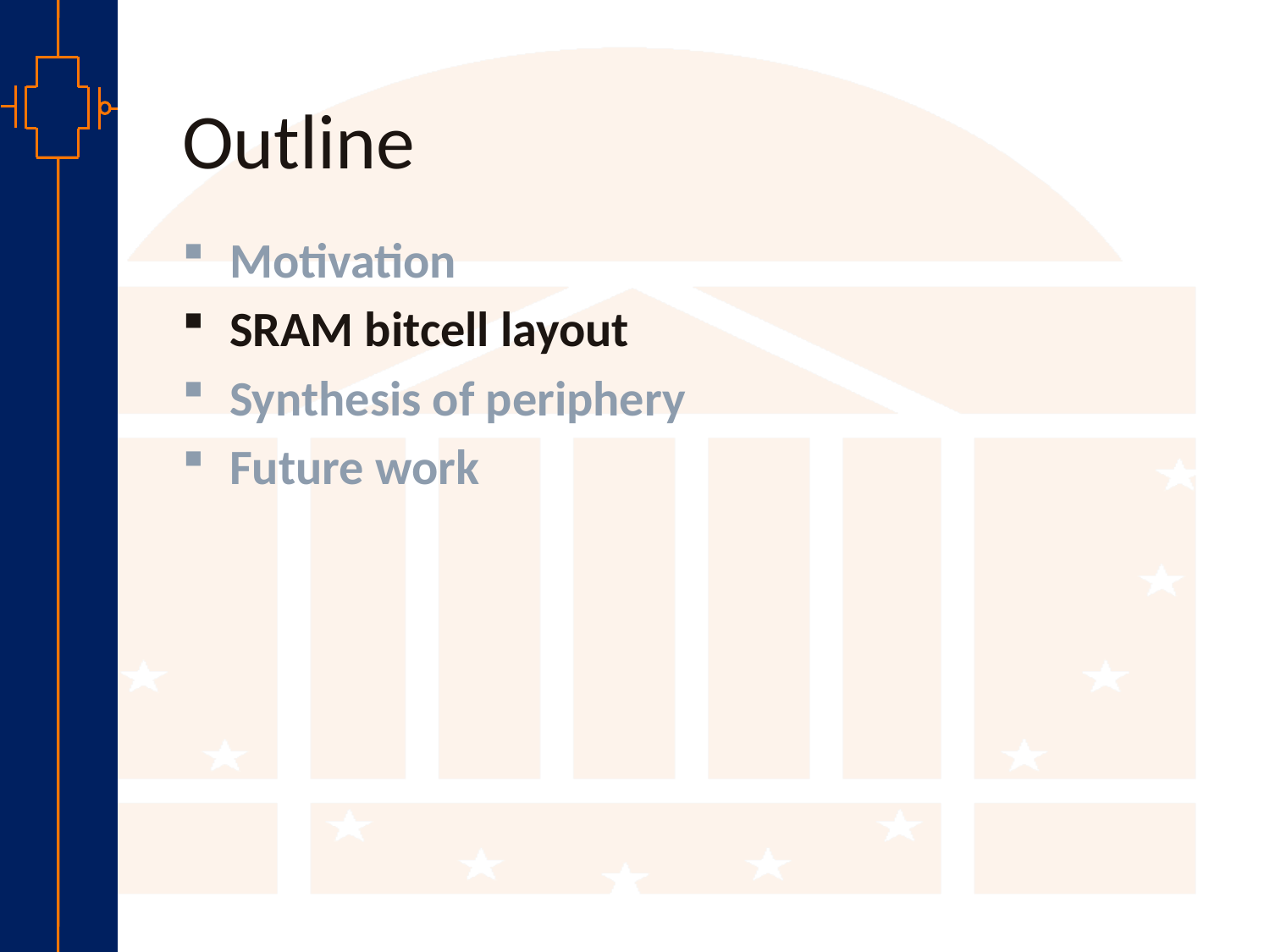

# Outline
Motivation
SRAM bitcell layout
Synthesis of periphery
Future work